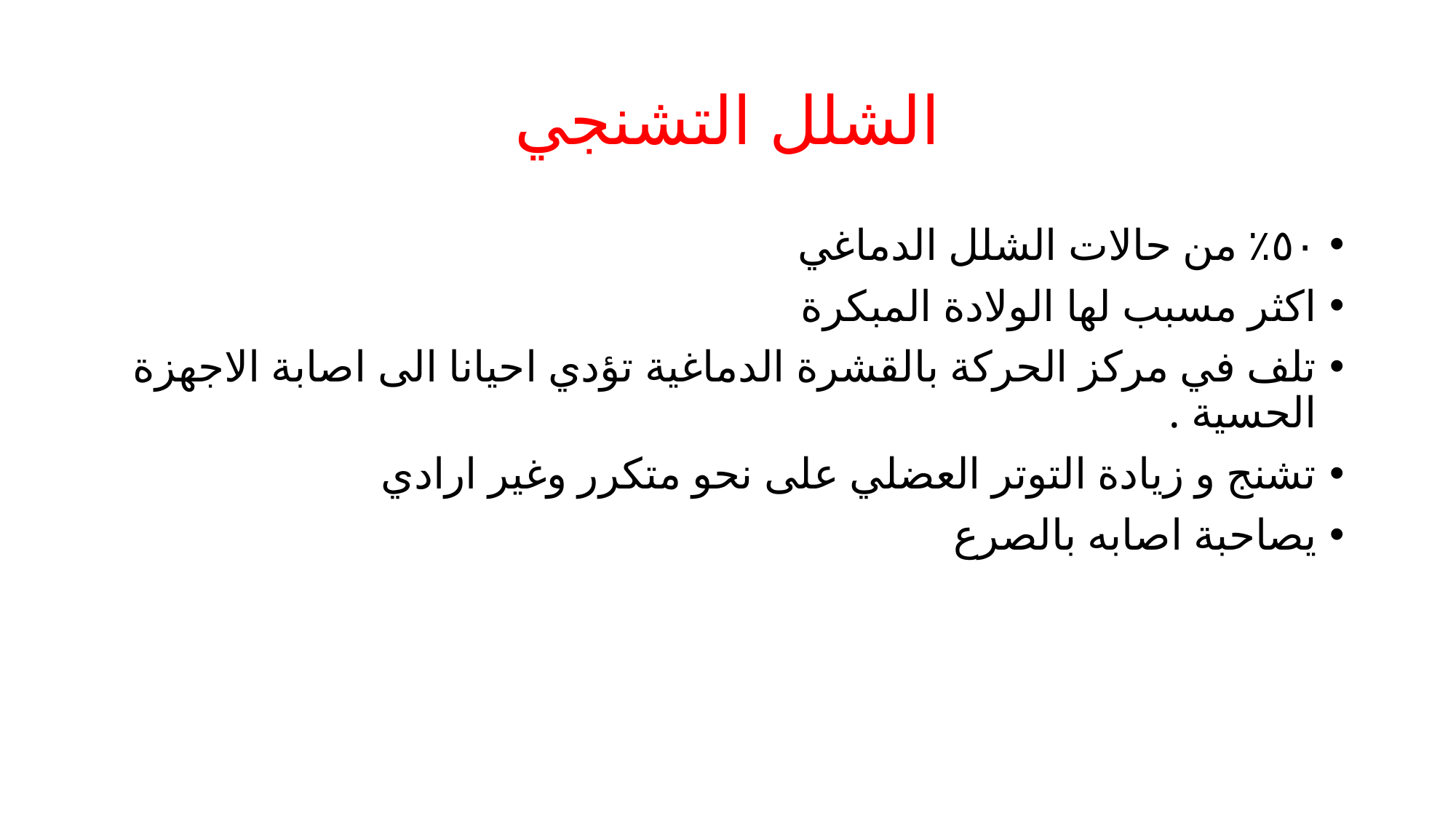

# الشلل التشنجي
٥٠٪ من حالات الشلل الدماغي
اكثر مسبب لها الولادة المبكرة
تلف في مركز الحركة بالقشرة الدماغية تؤدي احيانا الى اصابة الاجهزة الحسية .
تشنج و زيادة التوتر العضلي على نحو متكرر وغير ارادي
يصاحبة اصابه بالصرع